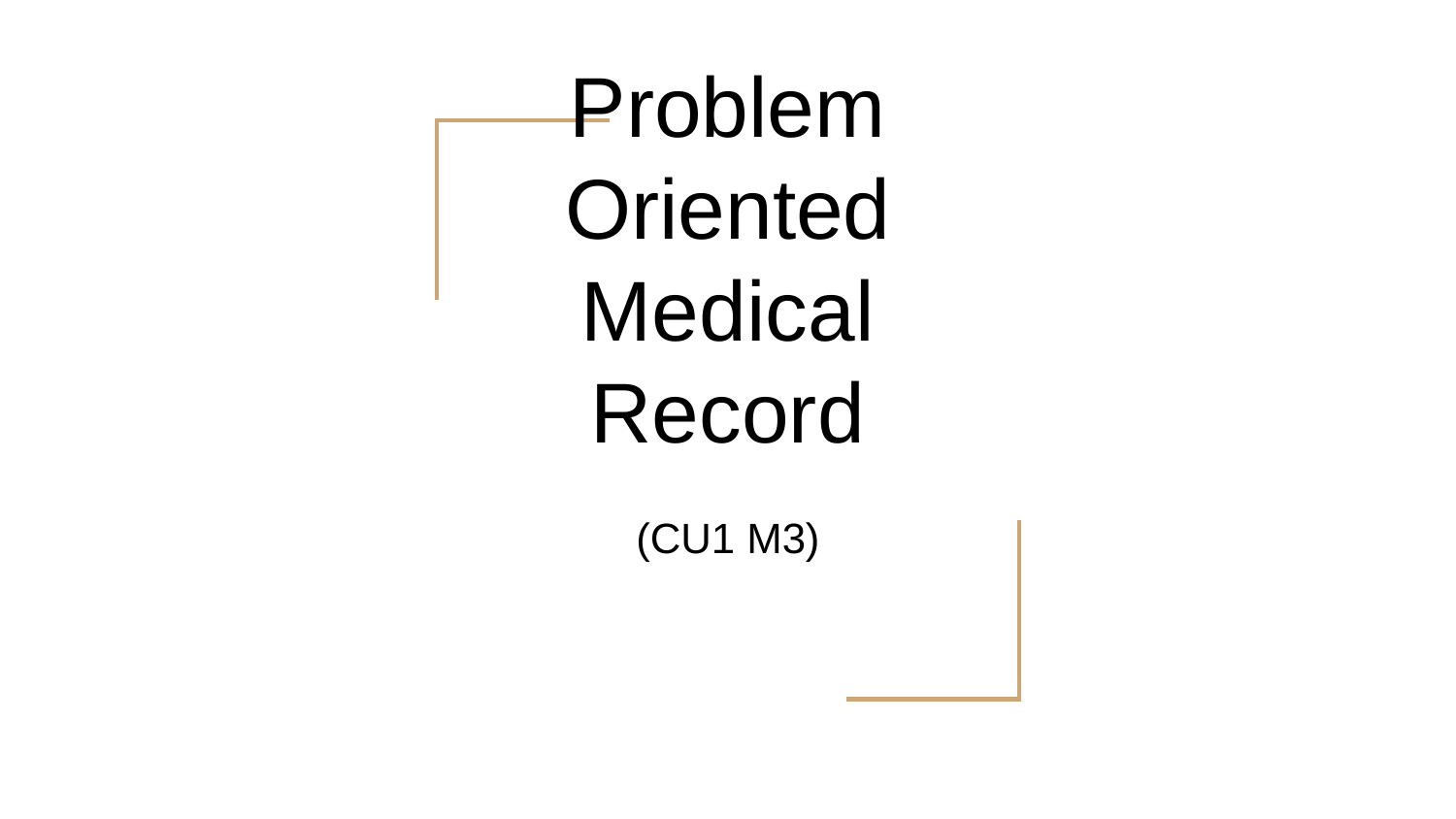

# Problem Oriented Medical Record
(CU1 M3)